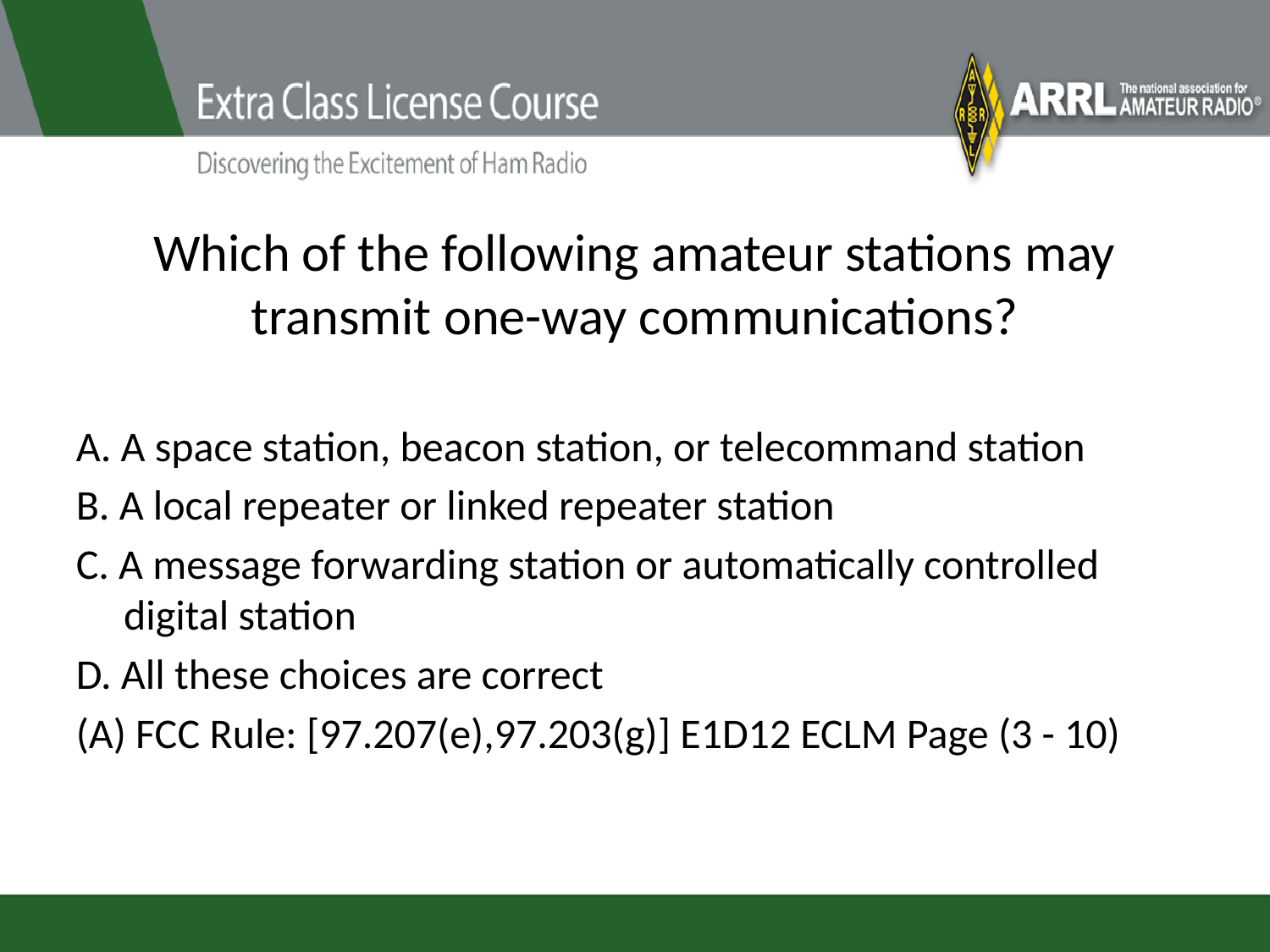

# Which of the following amateur stations may transmit one-way communications?
A. A space station, beacon station, or telecommand station
B. A local repeater or linked repeater station
C. A message forwarding station or automatically controlled digital station
D. All these choices are correct
(A) FCC Rule: [97.207(e),97.203(g)] E1D12 ECLM Page (3 - 10)